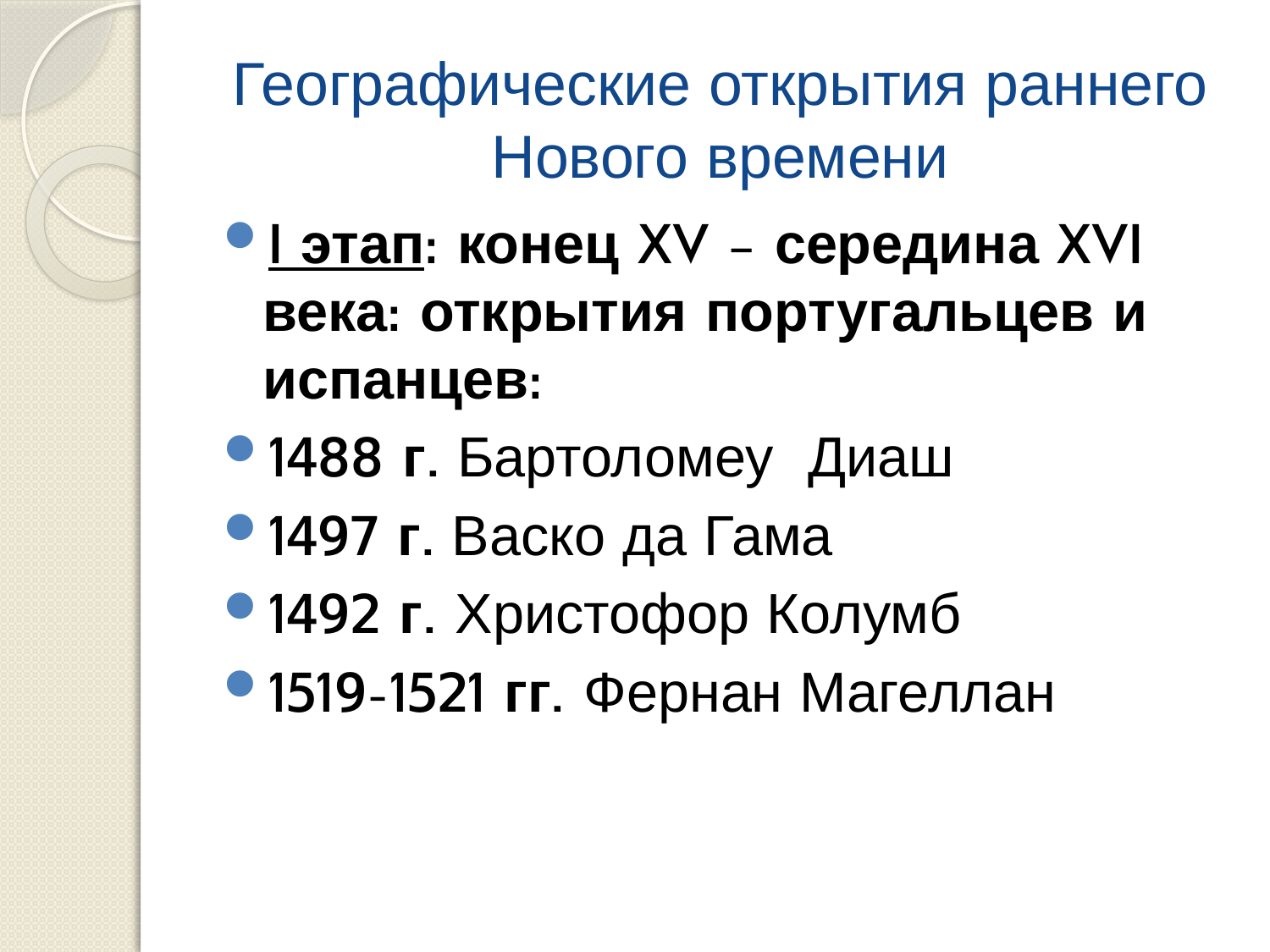

# Географические открытия раннего Нового времени
I этап: конец XV – середина XVI века: открытия португальцев и испанцев:
1488 г. Бартоломеу  Диаш
1497 г. Васко да Гама
1492 г. Христофор Колумб
1519-1521 гг. Фернан Магеллан